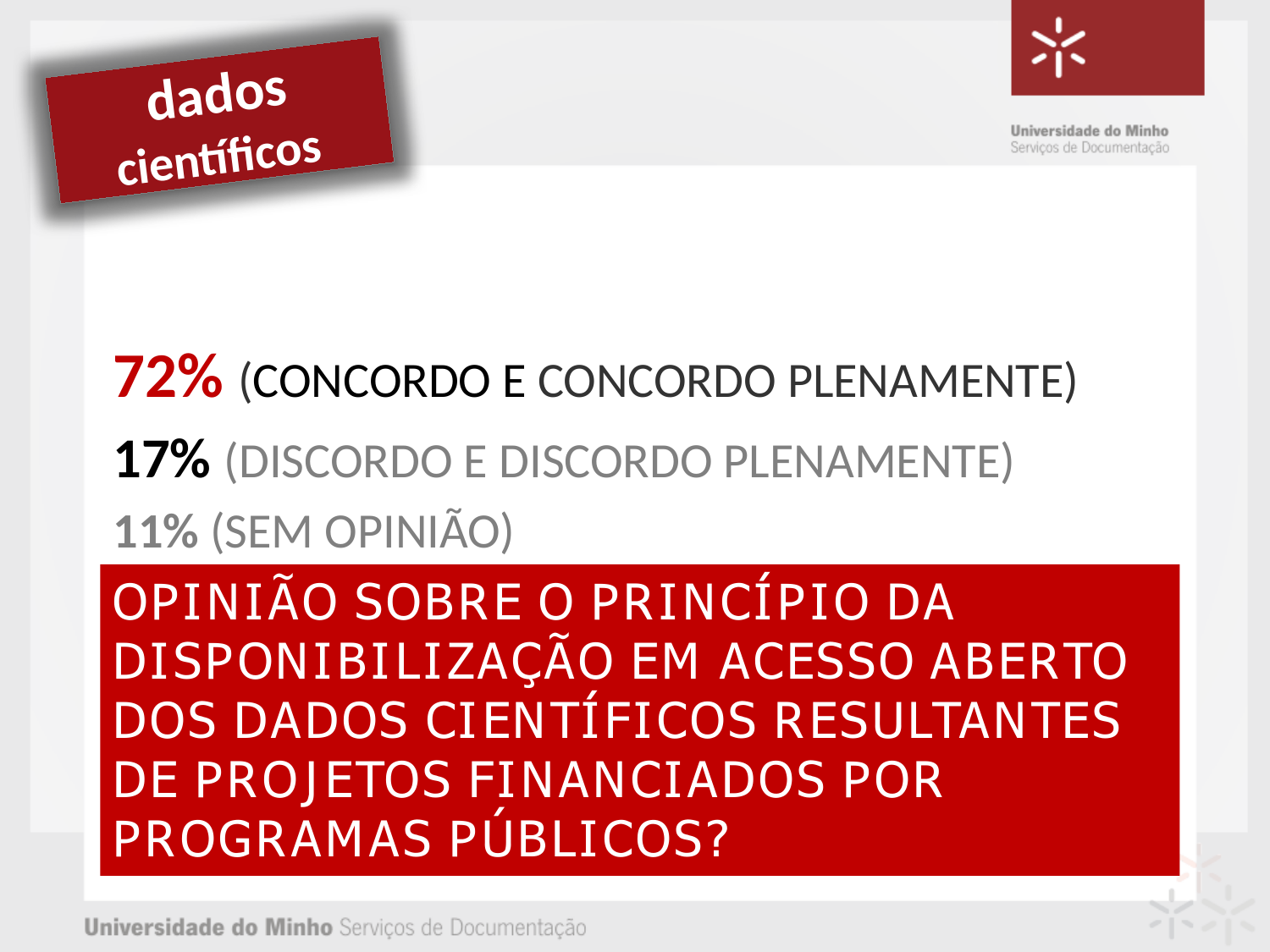

dados científicos
72% (CONCORDO E CONCORDO PLENAMENTE)
17% (DISCORDO E DISCORDO PLENAMENTE)
11% (SEM OPINIÃO)
# opinião sobre o princípio da disponibilização EM ACESSO ABERTO dos dados científicos resultantes de projetos financiados por programas públicos?